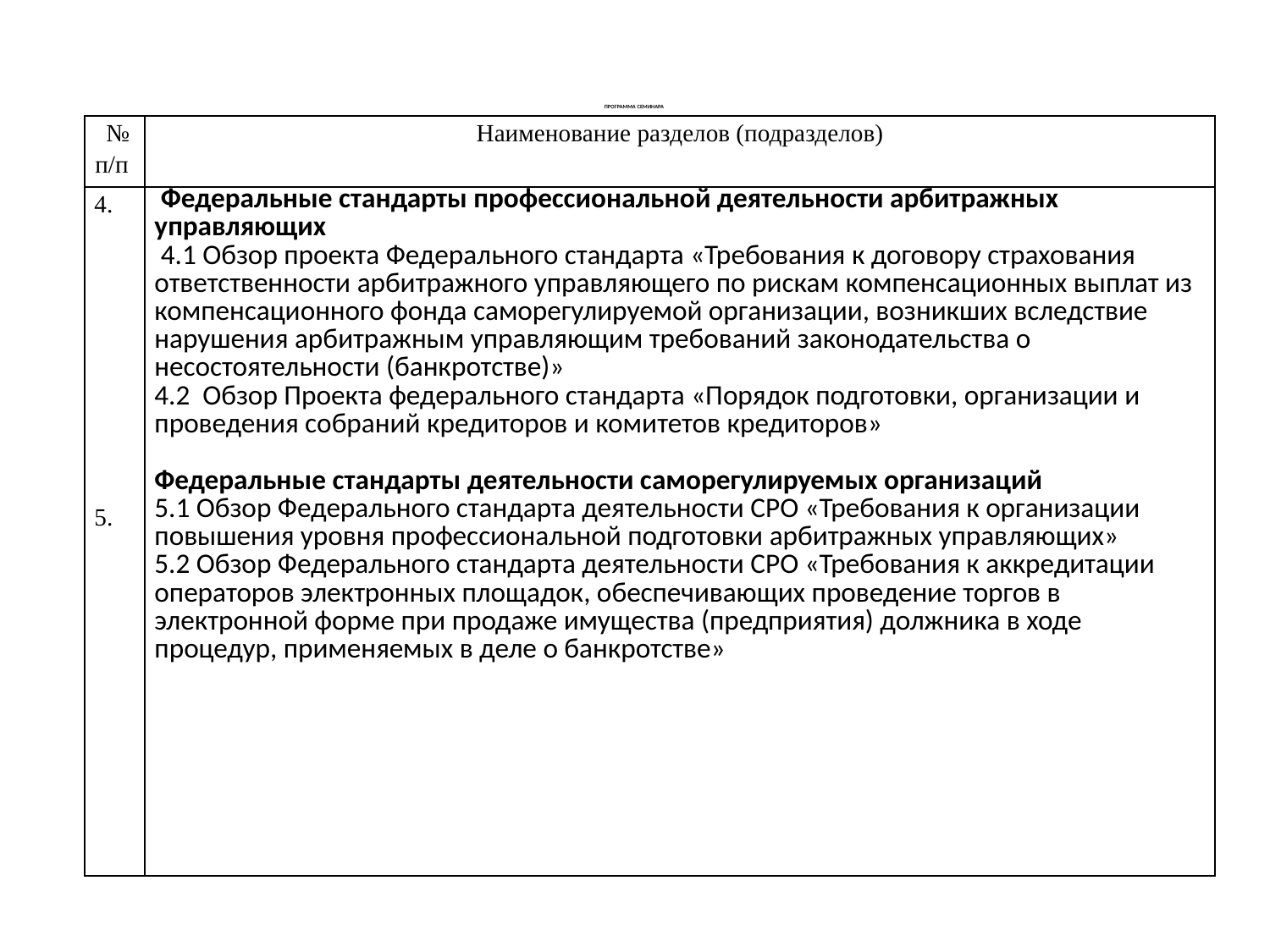

# ПРОГРАММА СЕМИНАРА
| № п/п | Наименование разделов (подразделов) |
| --- | --- |
| 4. 5. | Федеральные стандарты профессиональной деятельности арбитражных управляющих  4.1 Обзор проекта Федерального стандарта «Требования к договору страхования ответственности арбитражного управляющего по рискам компенсационных выплат из компенсационного фонда саморегулируемой организации, возникших вследствие нарушения арбитражным управляющим требований законодательства о несостоятельности (банкротстве)» 4.2 Обзор Проекта федерального стандарта «Порядок подготовки, организации и проведения собраний кредиторов и комитетов кредиторов» Федеральные стандарты деятельности саморегулируемых организаций 5.1 Обзор Федерального стандарта деятельности СРО «Требования к организации повышения уровня профессиональной подготовки арбитражных управляющих» 5.2 Обзор Федерального стандарта деятельности СРО «Требования к аккредитации операторов электронных площадок, обеспечивающих проведение торгов в электронной форме при продаже имущества (предприятия) должника в ходе процедур, применяемых в деле о банкротстве» |